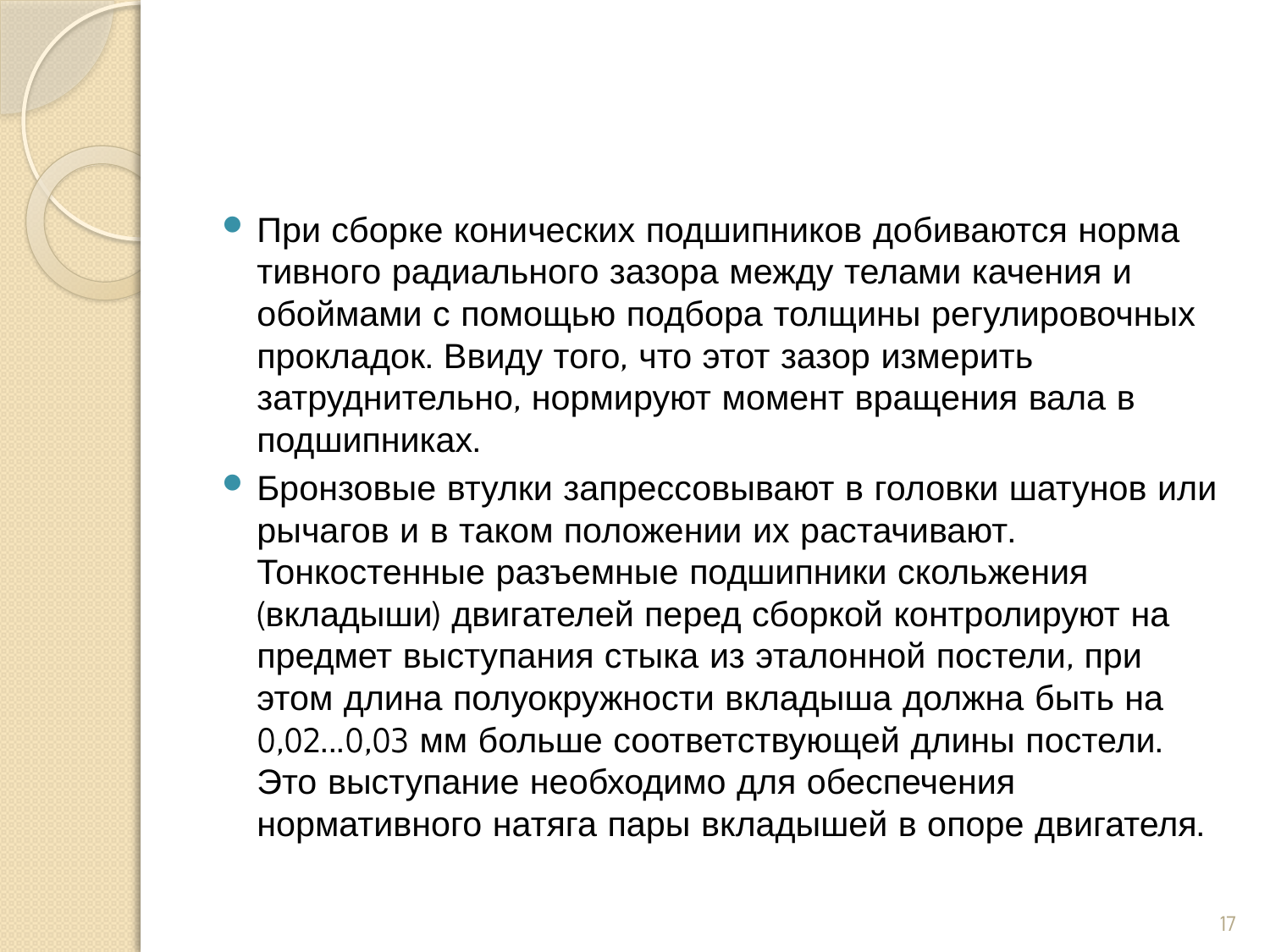

#
При сборке конических подшипников добиваются норма­тивного радиального зазора между телами качения и обойма­ми с помощью подбора толщины регулировочных прокладок. Ввиду того, что этот зазор измерить затруднительно, норми­руют момент вращения вала в подшипниках.
Бронзовые втулки запрессовывают в головки шатунов или рычагов и в таком положении их растачивают. Тонкостенные разъемные подшипники скольжения (вкладыши) двигателей перед сборкой контролируют на предмет выступания стыка из эталонной постели, при этом длина полуокружности вклады­ша должна быть на 0,02...0,03 мм больше соответствующей длины постели. Это выступание необходимо для обеспечения нормативного натяга пары вкладышей в опоре двигателя.
17